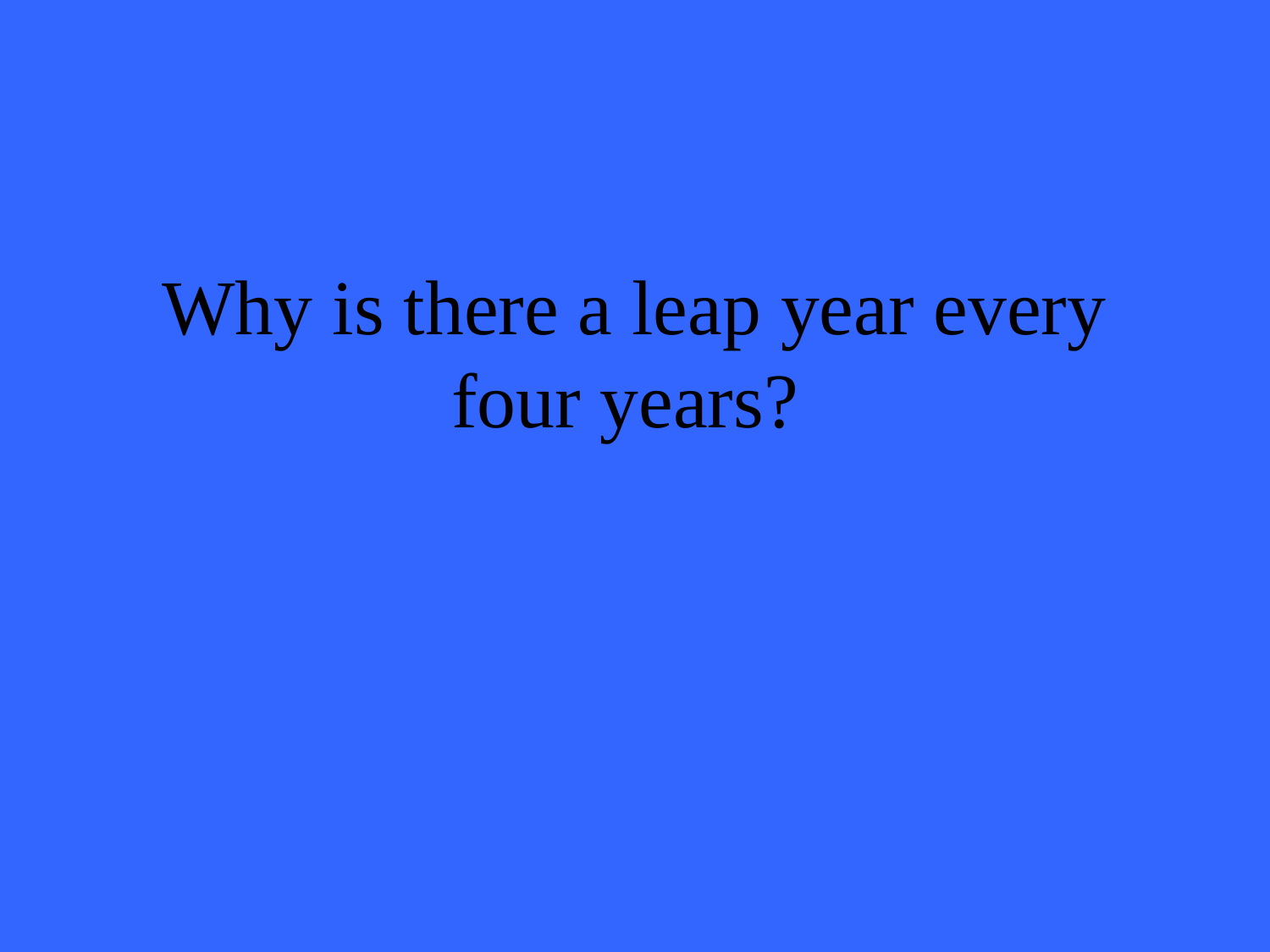

# Why is there a leap year every four years?